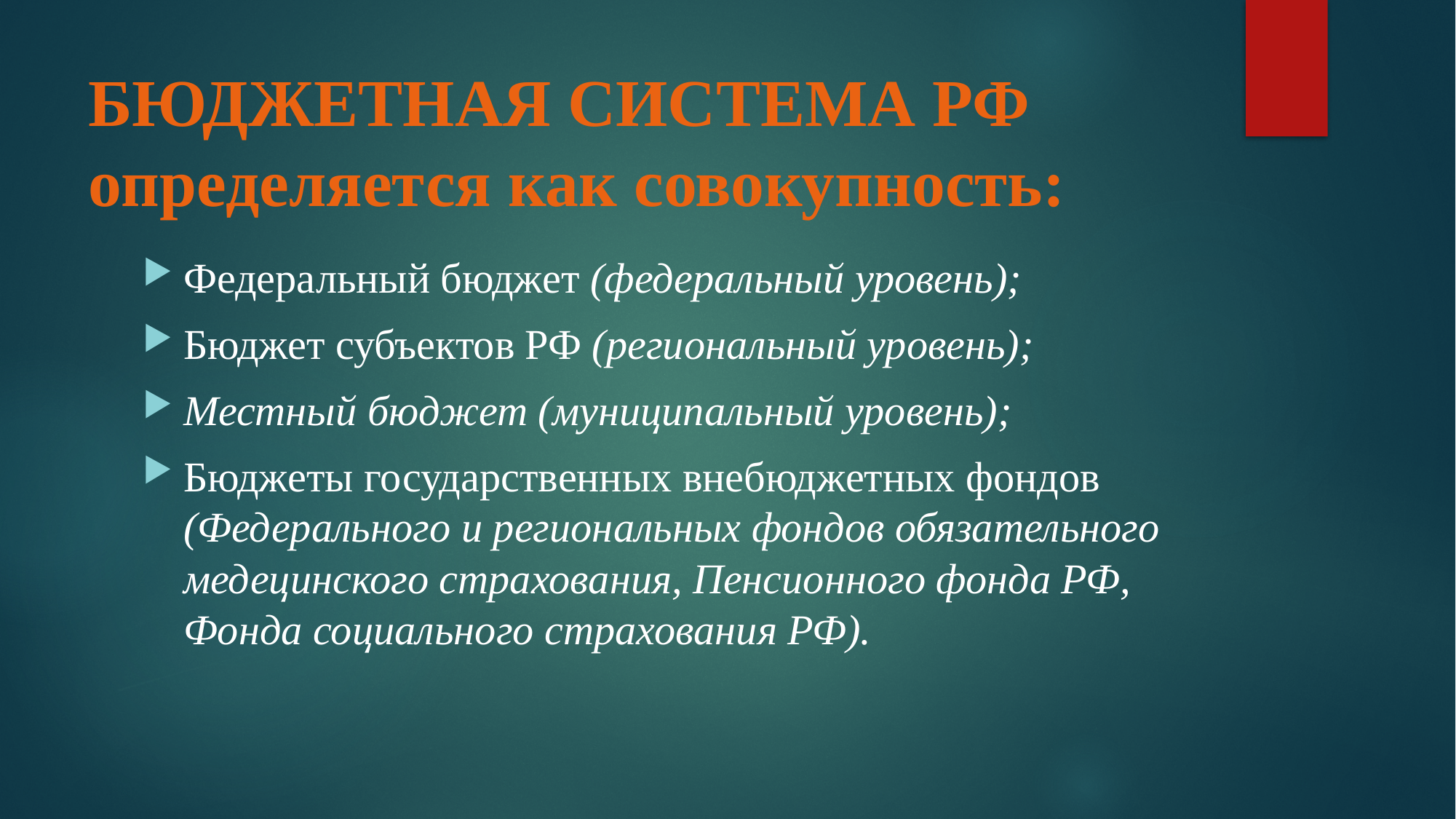

# БЮДЖЕТНАЯ СИСТЕМА РФ определяется как совокупность:
Федеральный бюджет (федеральный уровень);
Бюджет субъектов РФ (региональный уровень);
Местный бюджет (муниципальный уровень);
Бюджеты государственных внебюджетных фондов (Федерального и региональных фондов обязательного медецинского страхования, Пенсионного фонда РФ, Фонда социального страхования РФ).